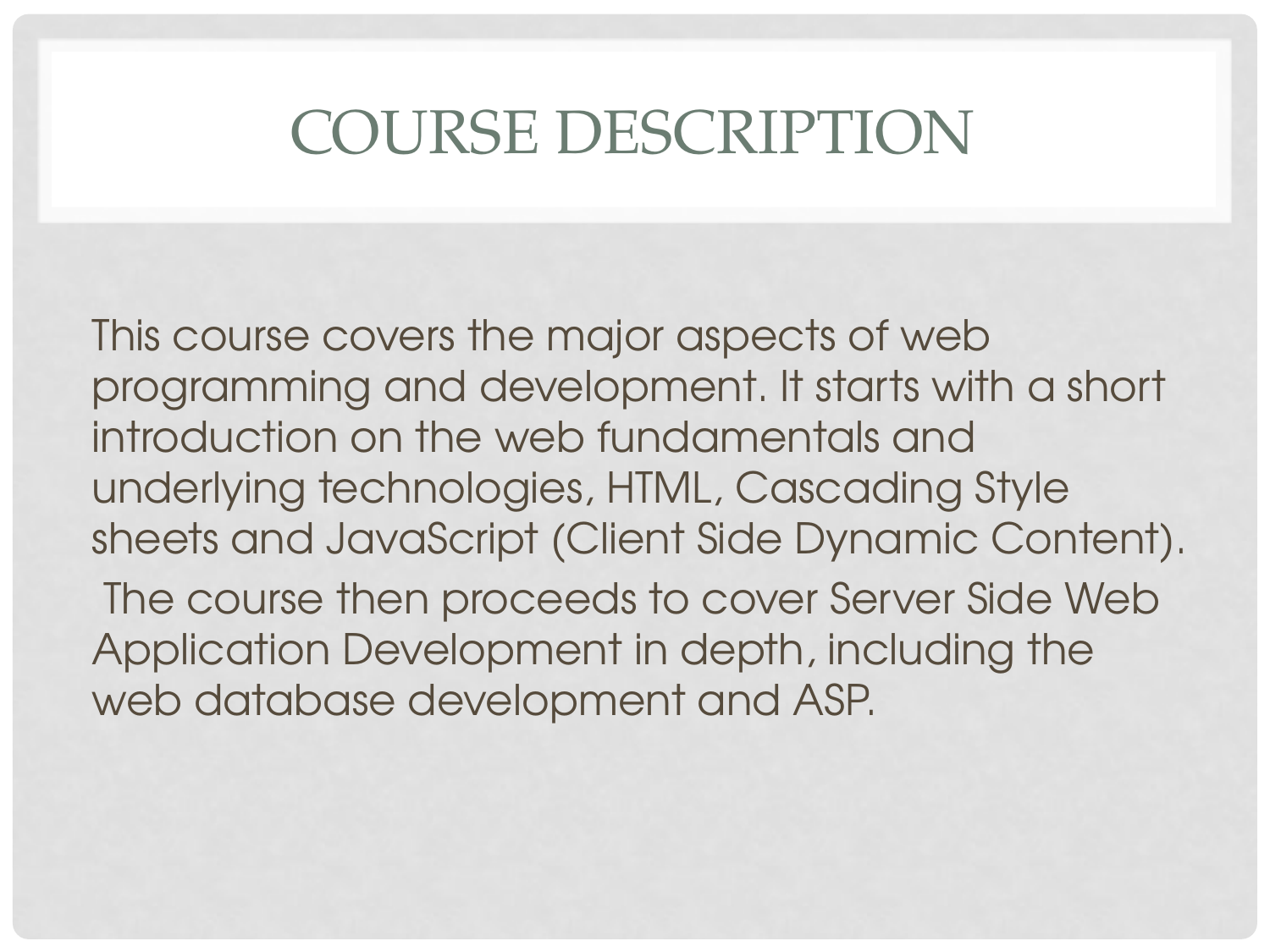

# Course Description

This course covers the major aspects of web programming and development. It starts with a short introduction on the web fundamentals and underlying technologies, HTML, Cascading Style sheets and JavaScript (Client Side Dynamic Content).
 The course then proceeds to cover Server Side Web Application Development in depth, including the web database development and ASP.